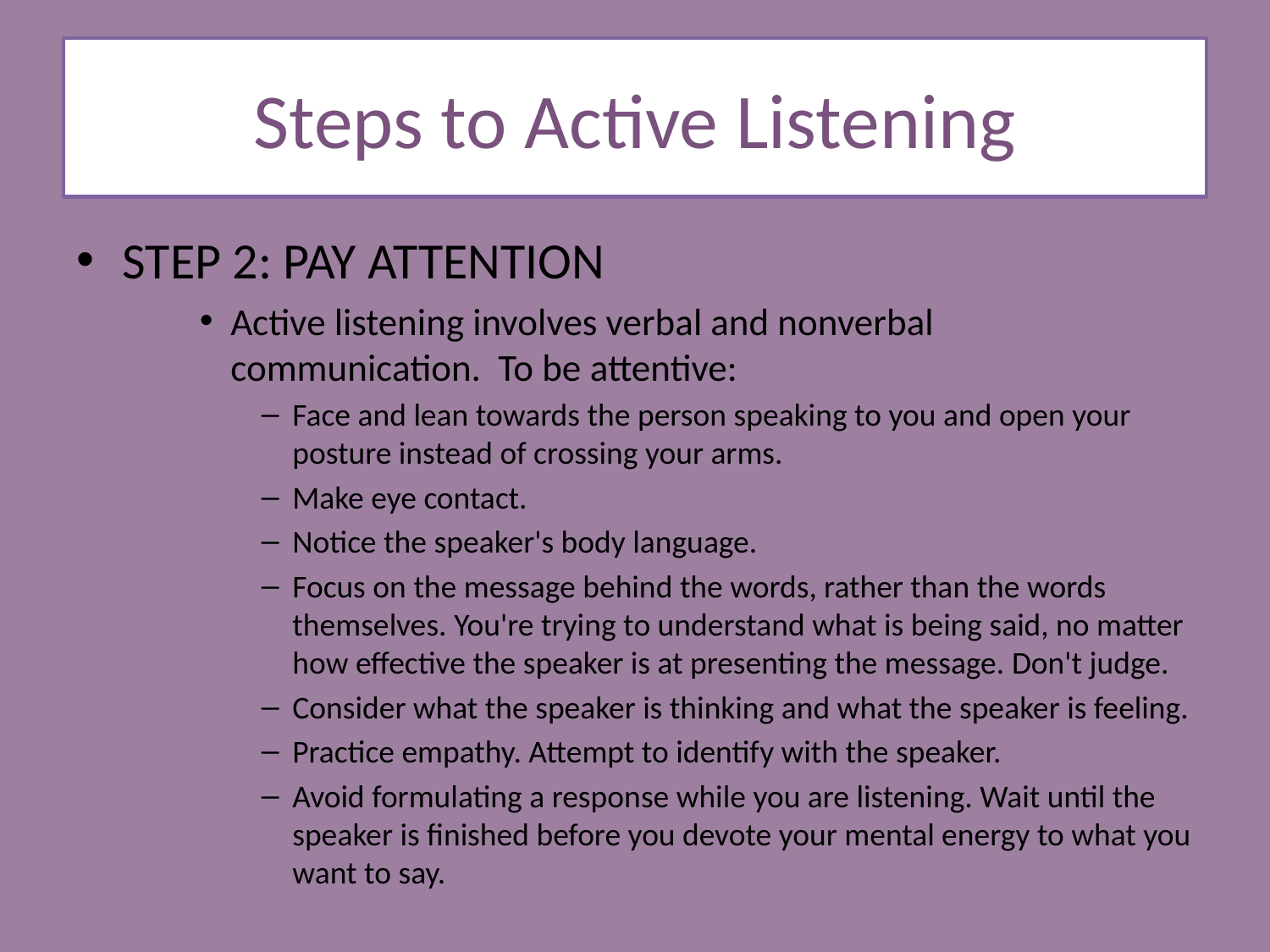

# Steps to Active Listening
STEP 2: PAY ATTENTION
Active listening involves verbal and nonverbal communication.  To be attentive:
Face and lean towards the person speaking to you and open your posture instead of crossing your arms.
Make eye contact.
Notice the speaker's body language.
Focus on the message behind the words, rather than the words themselves. You're trying to understand what is being said, no matter how effective the speaker is at presenting the message. Don't judge.
Consider what the speaker is thinking and what the speaker is feeling.
Practice empathy. Attempt to identify with the speaker.
Avoid formulating a response while you are listening. Wait until the speaker is finished before you devote your mental energy to what you want to say.